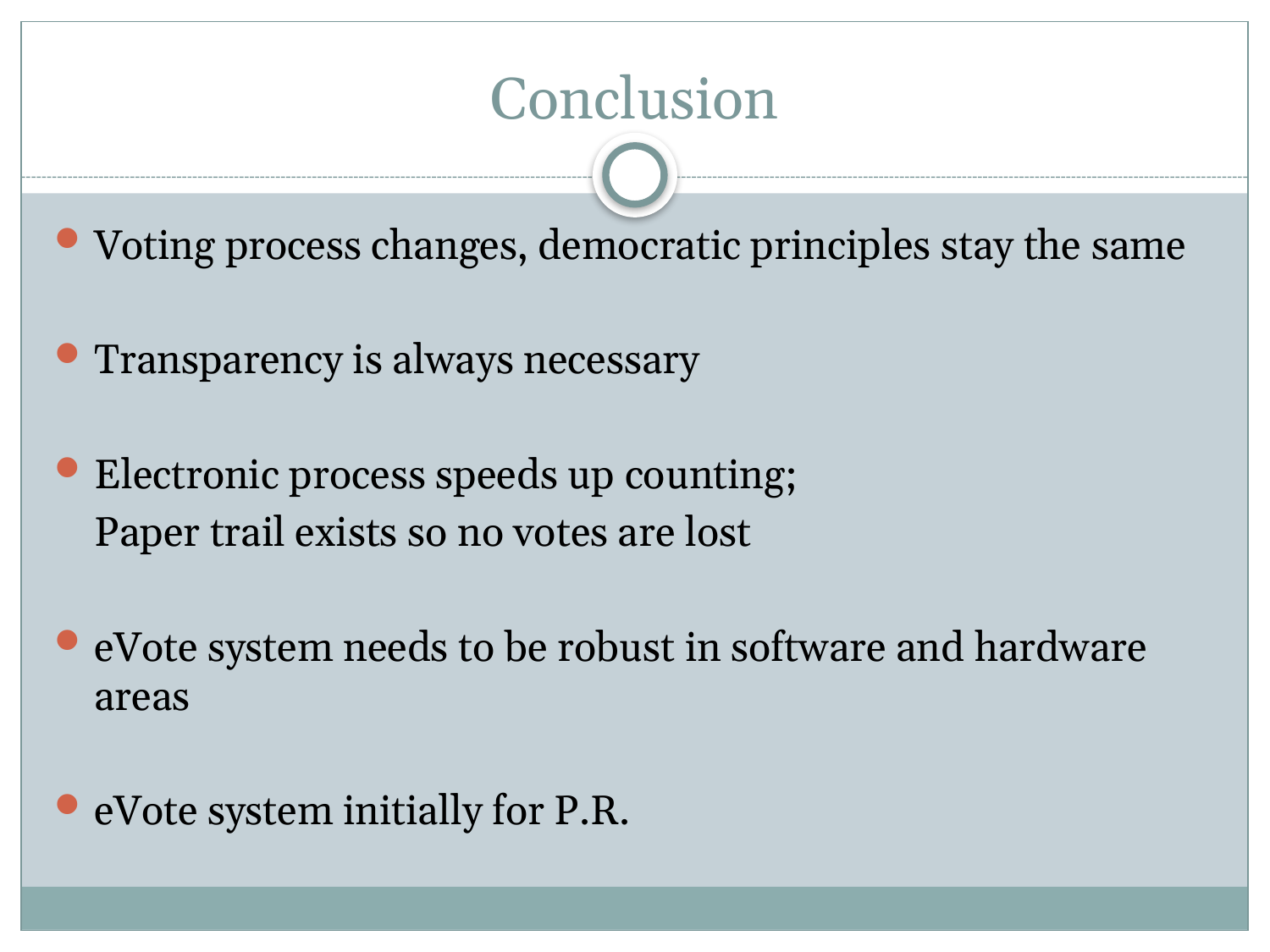

# Conclusion
Voting process changes, democratic principles stay the same

Transparency is always necessary

Electronic process speeds up counting;
	Paper trail exists so no votes are lost

eVote system needs to be robust in software and hardware areas

eVote system initially for P.R.